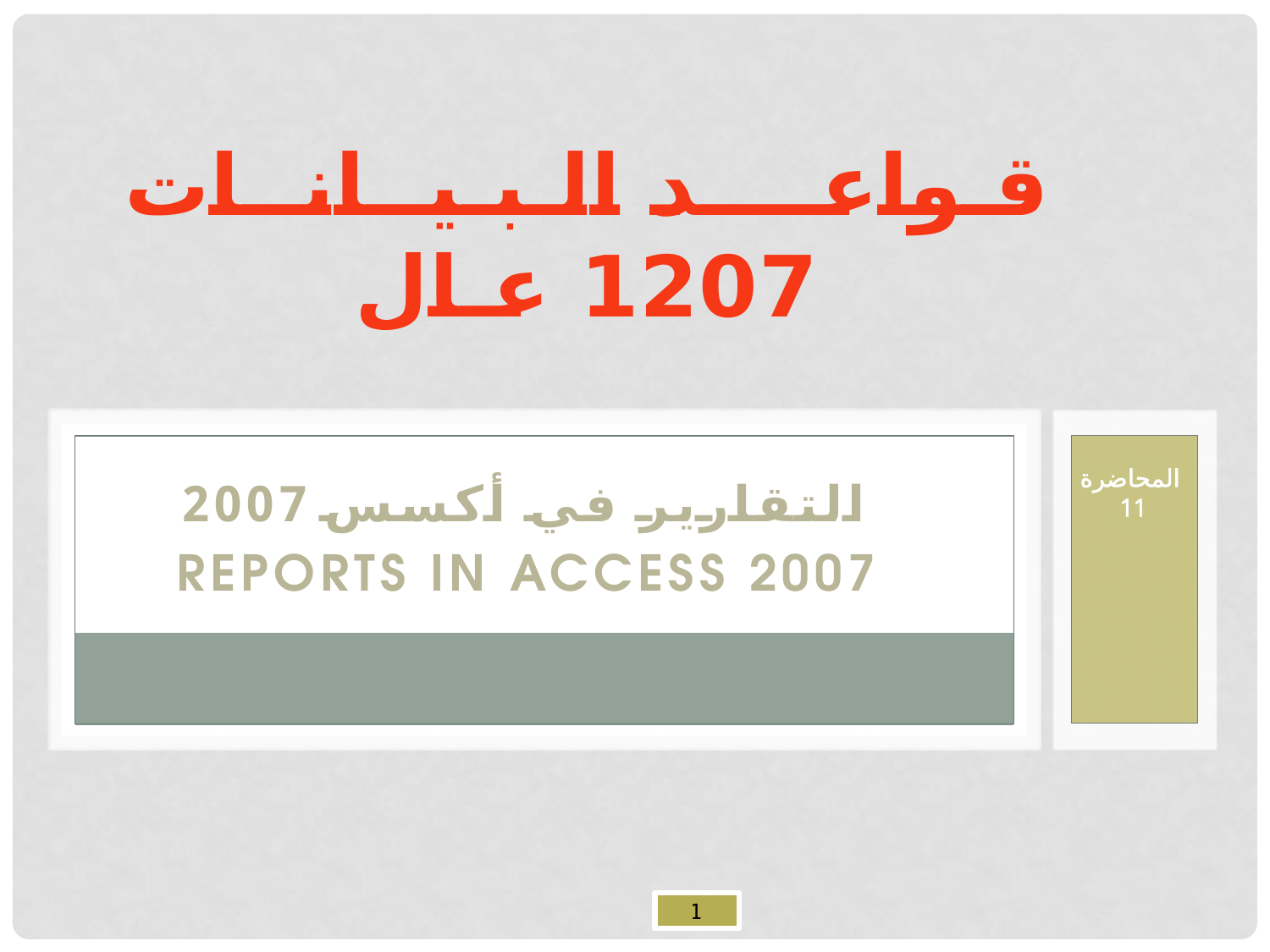

# قـواعــــد الـبـيــانــات 1207 عـال
المحاضرة
11
التقارير في أكسس 2007
Reports in Access 2007
1